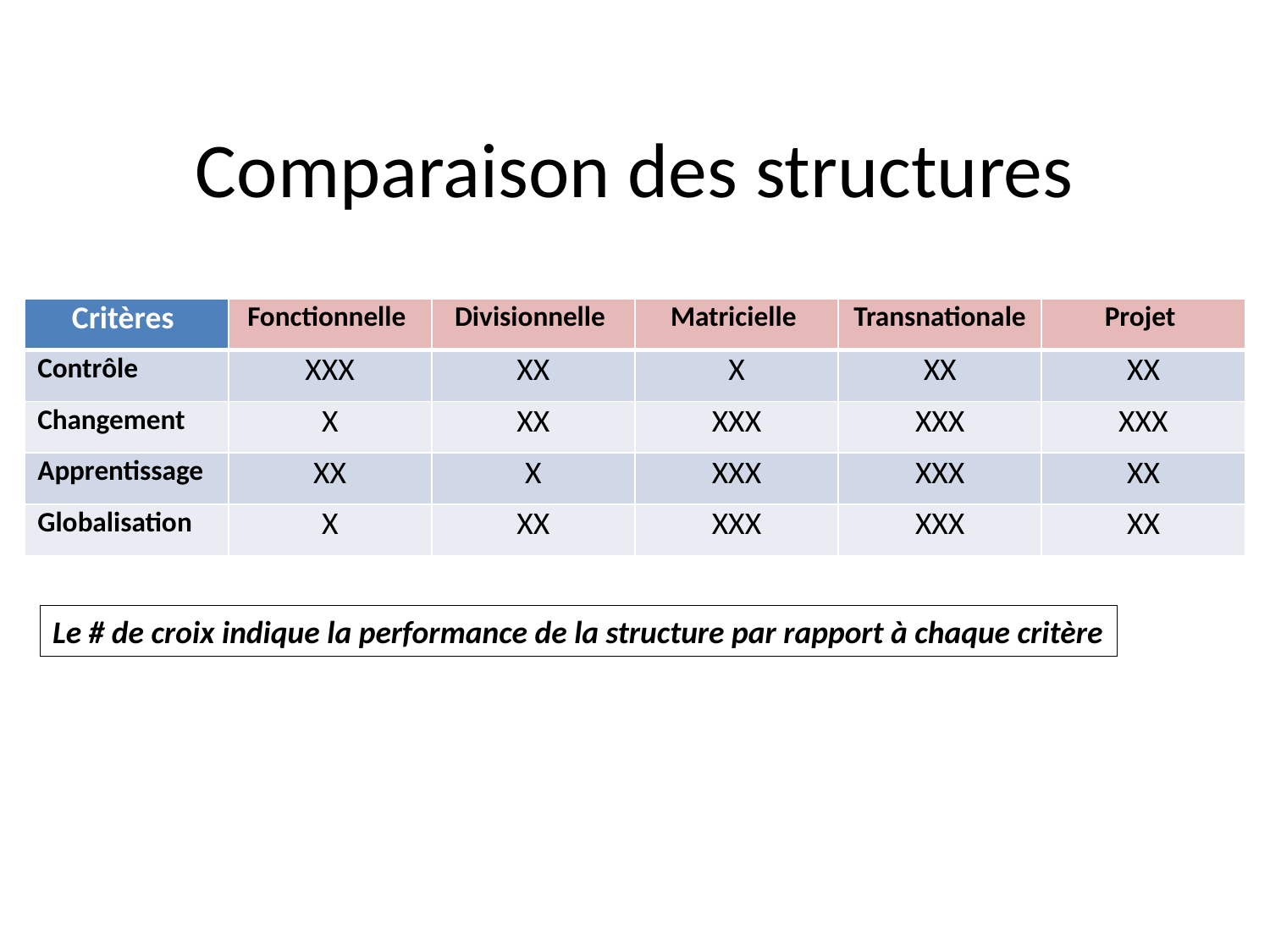

# Comparaison des structures
| Critères | Fonctionnelle | Divisionnelle | Matricielle | Transnationale | Projet |
| --- | --- | --- | --- | --- | --- |
| Contrôle | XXX | XX | X | XX | XX |
| Changement | X | XX | XXX | XXX | XXX |
| Apprentissage | XX | X | XXX | XXX | XX |
| Globalisation | X | XX | XXX | XXX | XX |
Le # de croix indique la performance de la structure par rapport à chaque critère